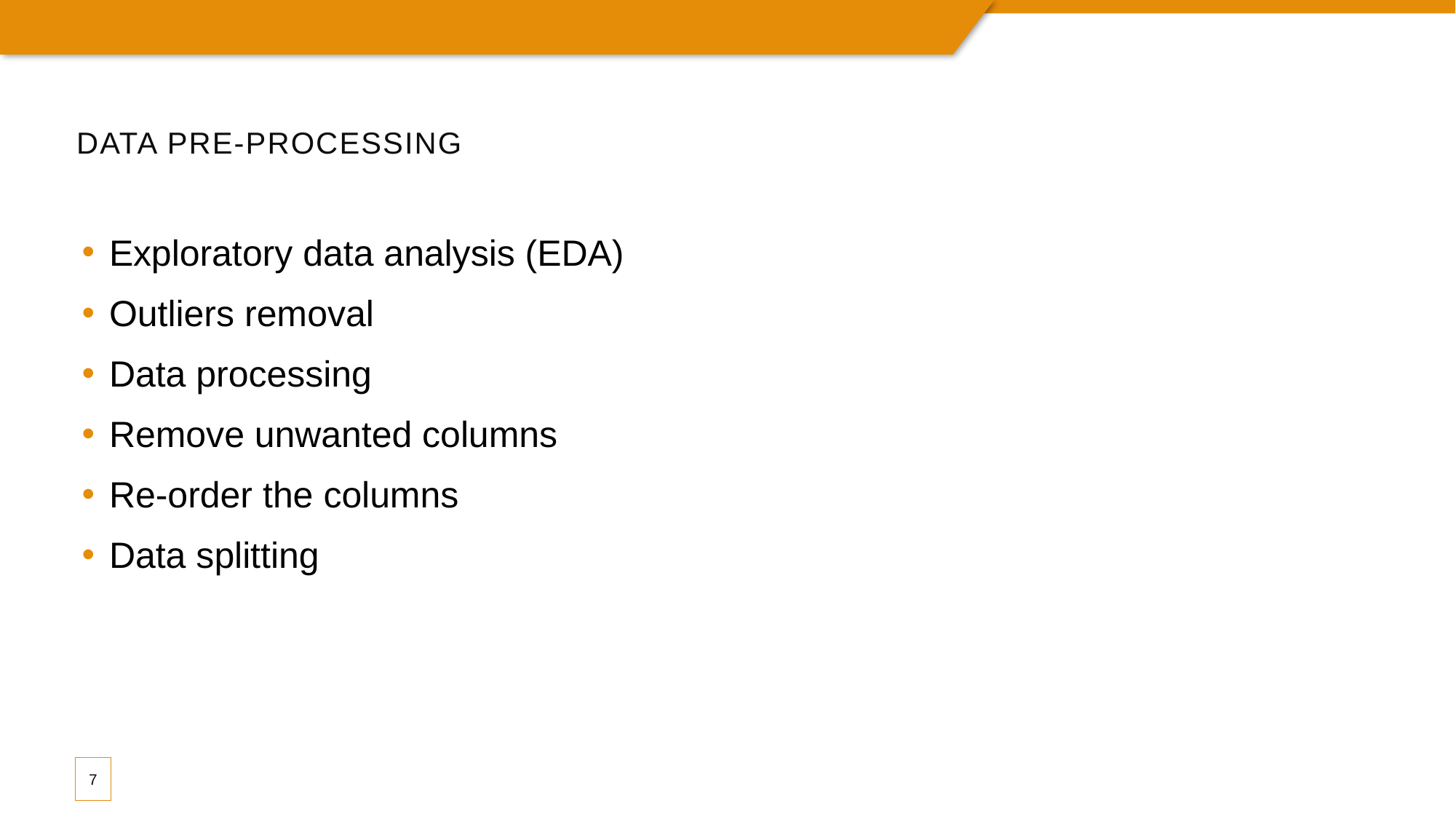

# Data pre-processing
Exploratory data analysis (EDA)
Outliers removal
Data processing
Remove unwanted columns
Re-order the columns
Data splitting
7